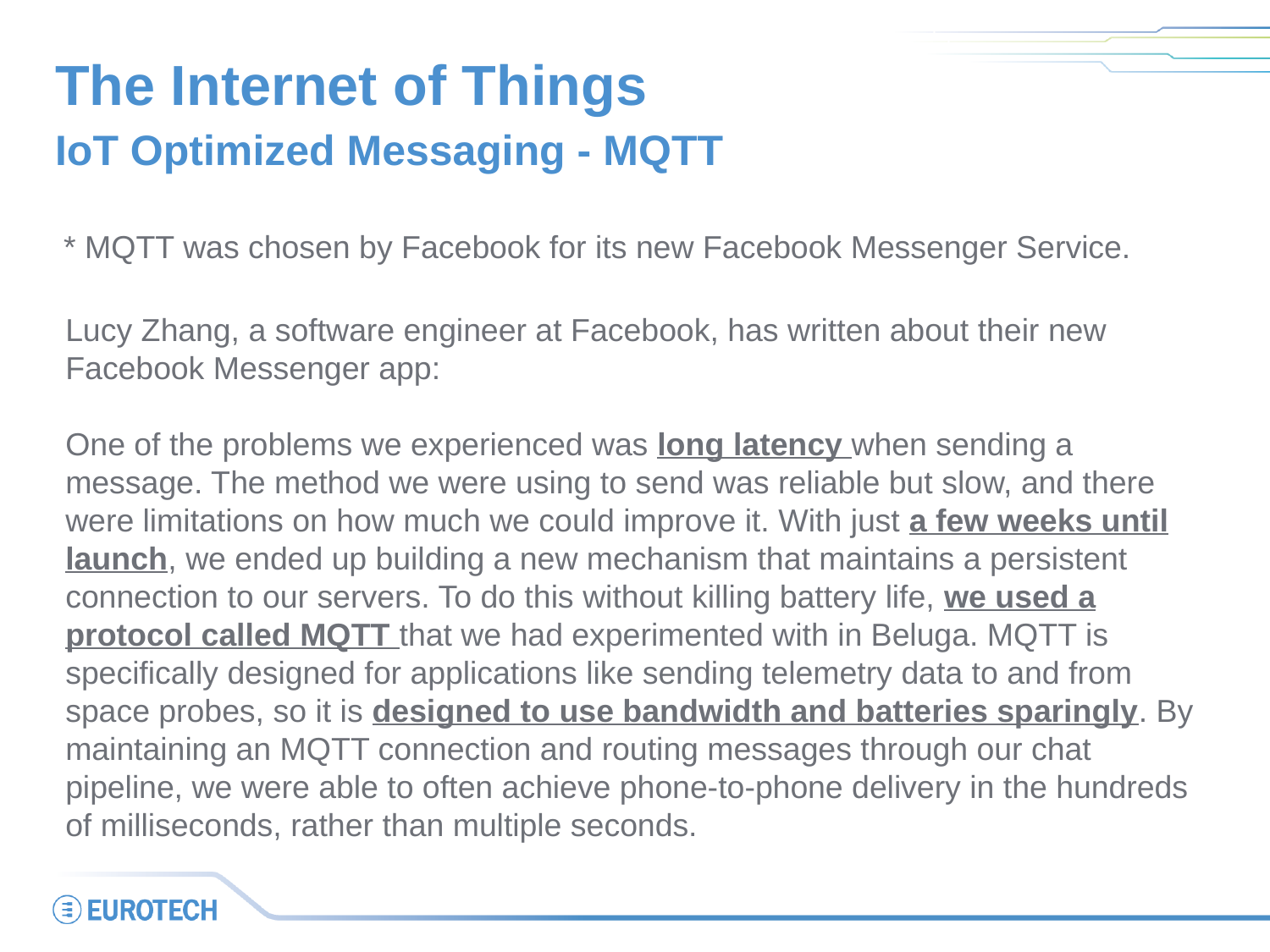

The Internet of Things
IoT Optimized Messaging - MQTT
* MQTT was chosen by Facebook for its new Facebook Messenger Service.
Lucy Zhang, a software engineer at Facebook, has written about their new Facebook Messenger app:

One of the problems we experienced was long latency when sending a message. The method we were using to send was reliable but slow, and there were limitations on how much we could improve it. With just a few weeks until launch, we ended up building a new mechanism that maintains a persistent connection to our servers. To do this without killing battery life, we used a protocol called MQTT that we had experimented with in Beluga. MQTT is specifically designed for applications like sending telemetry data to and from space probes, so it is designed to use bandwidth and batteries sparingly. By maintaining an MQTT connection and routing messages through our chat pipeline, we were able to often achieve phone-to-phone delivery in the hundreds of milliseconds, rather than multiple seconds.